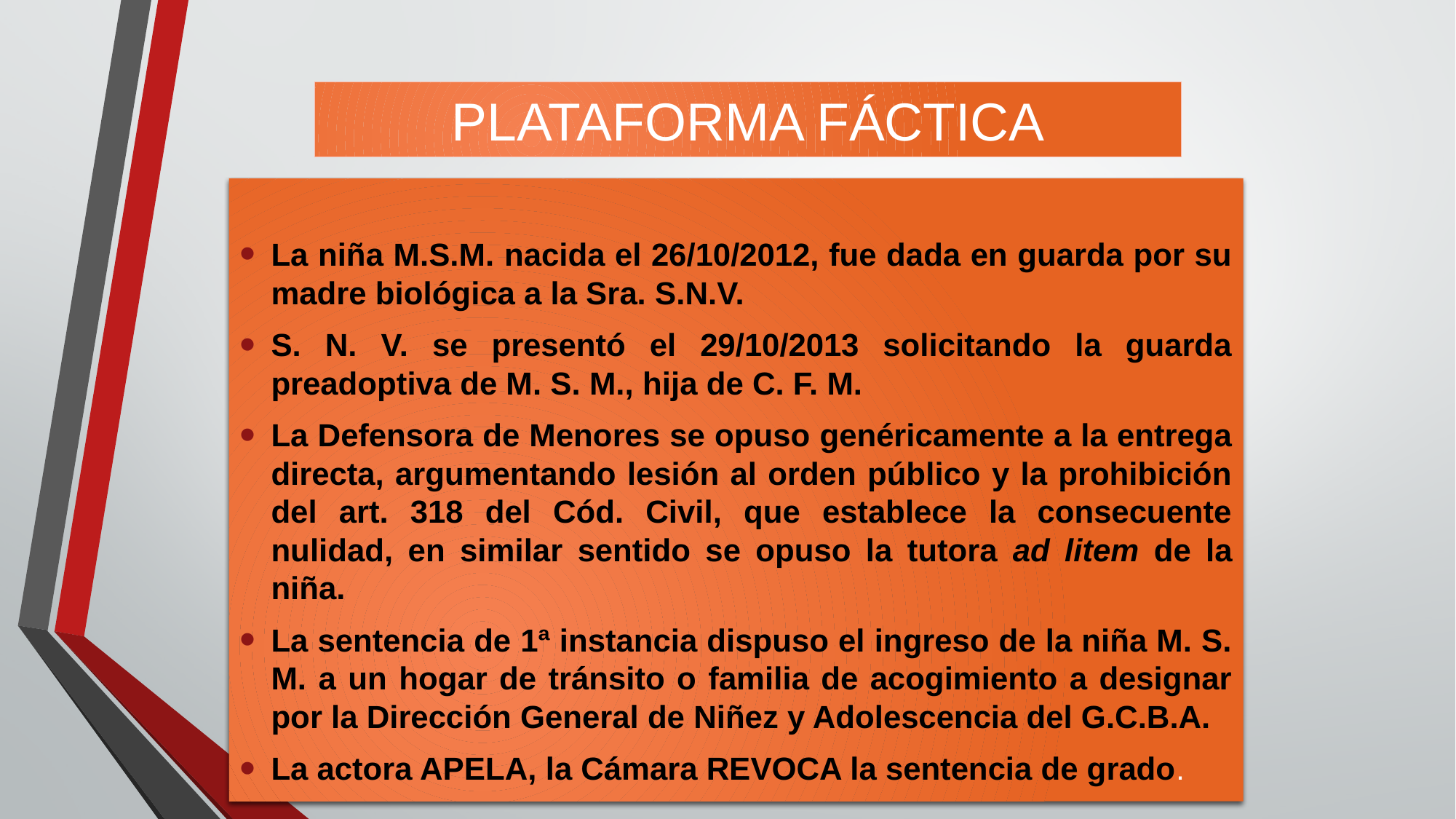

# PLATAFORMA FÁCTICA

La niña M.S.M. nacida el 26/10/2012, fue dada en guarda por su madre biológica a la Sra. S.N.V.
S. N. V. se presentó el 29/10/2013 solicitando la guarda preadoptiva de M. S. M., hija de C. F. M.
La Defensora de Menores se opuso genéricamente a la entrega directa, argumentando lesión al orden público y la prohibición del art. 318 del Cód. Civil, que establece la consecuente nulidad, en similar sentido se opuso la tutora ad litem de la niña.
La sentencia de 1ª instancia dispuso el ingreso de la niña M. S. M. a un hogar de tránsito o familia de acogimiento a designar por la Dirección General de Niñez y Adolescencia del G.C.B.A.
La actora APELA, la Cámara REVOCA la sentencia de grado.